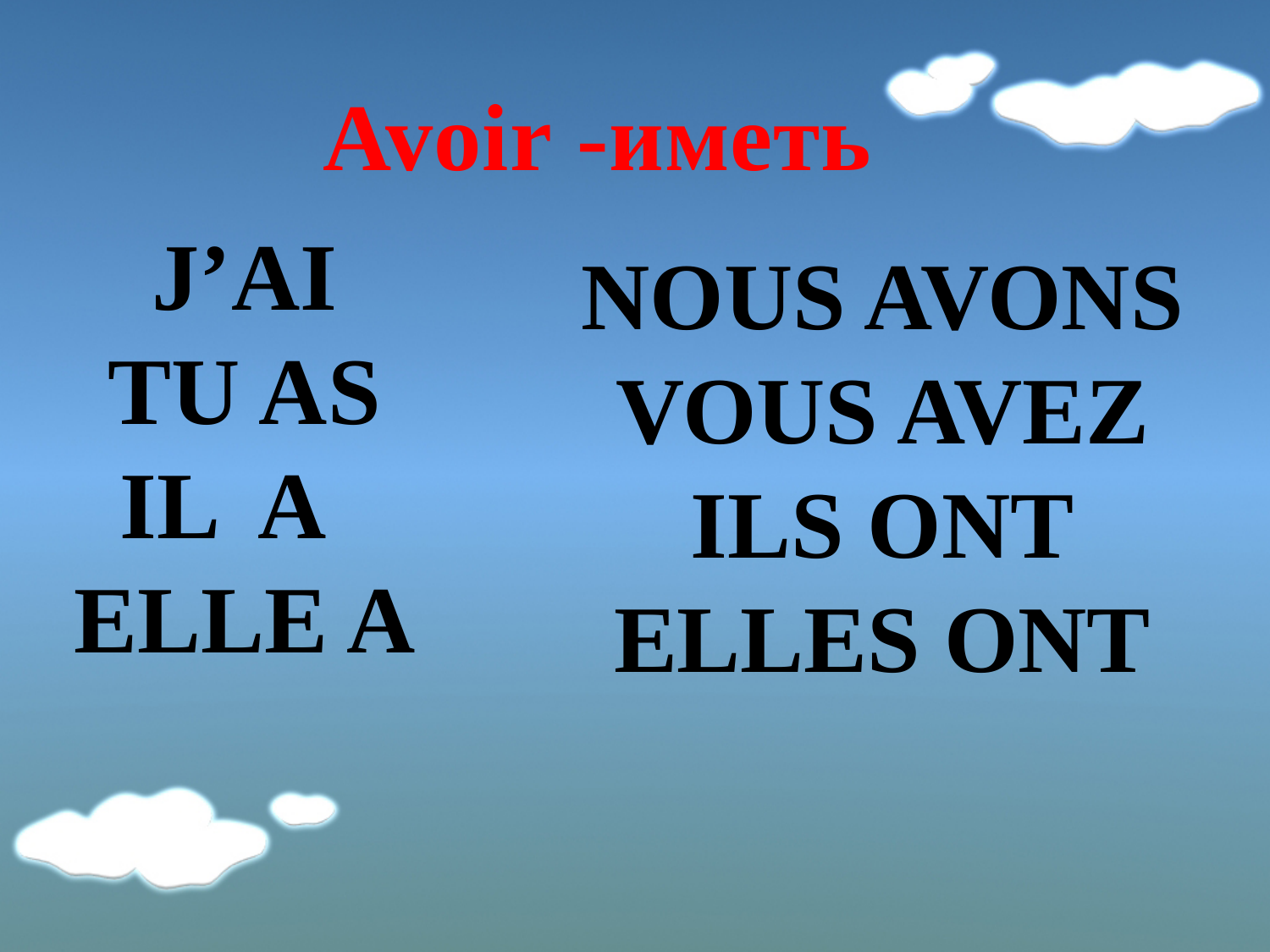

Avoir -иметь
J’ai
Tu as
Il  a
elle a
Nous avons
Vous avez
Ils ont
Elles ont